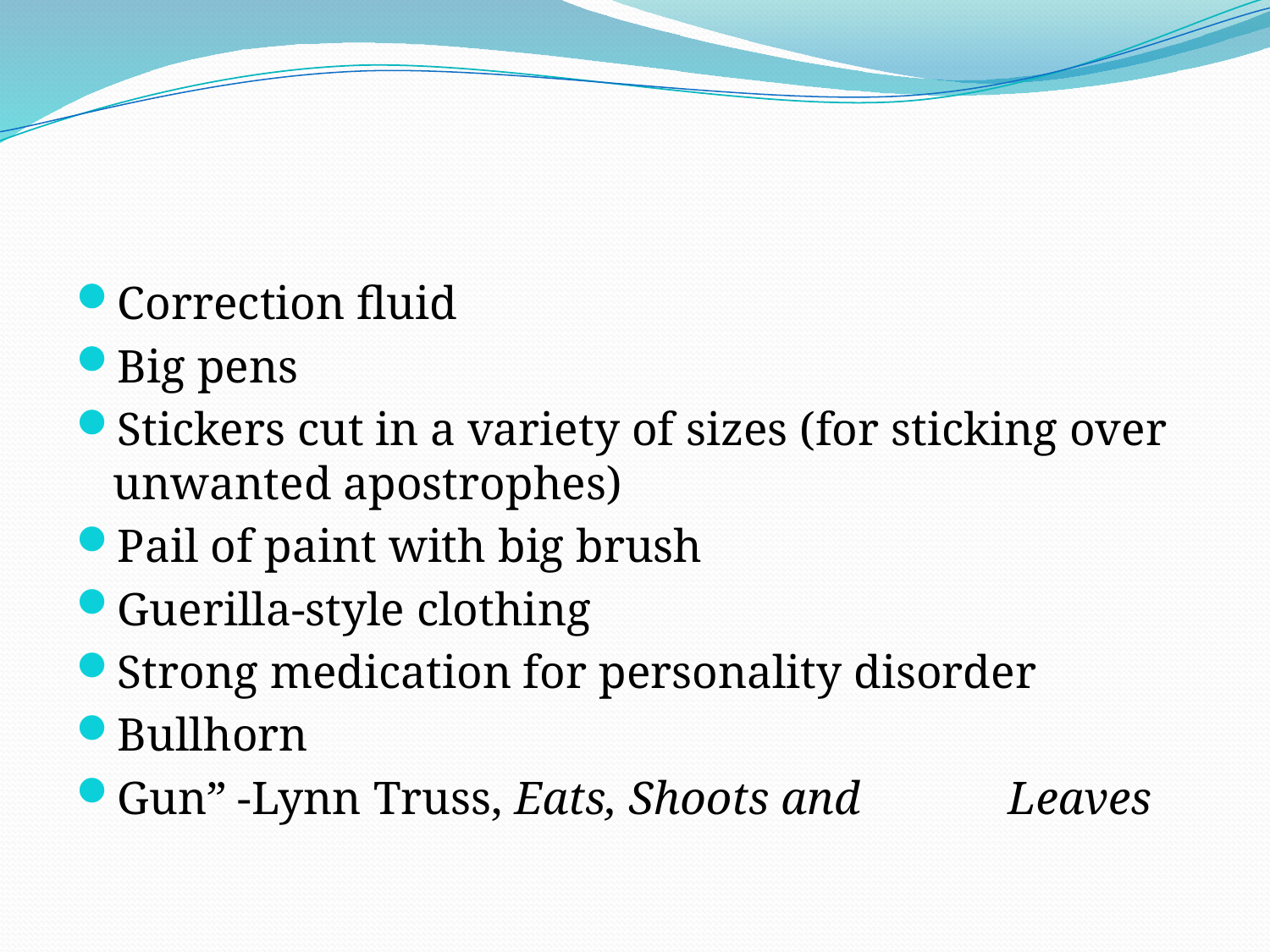

#
Correction fluid
Big pens
Stickers cut in a variety of sizes (for sticking over unwanted apostrophes)
Pail of paint with big brush
Guerilla-style clothing
Strong medication for personality disorder
Bullhorn
Gun”			-Lynn Truss, Eats, Shoots and 				  Leaves